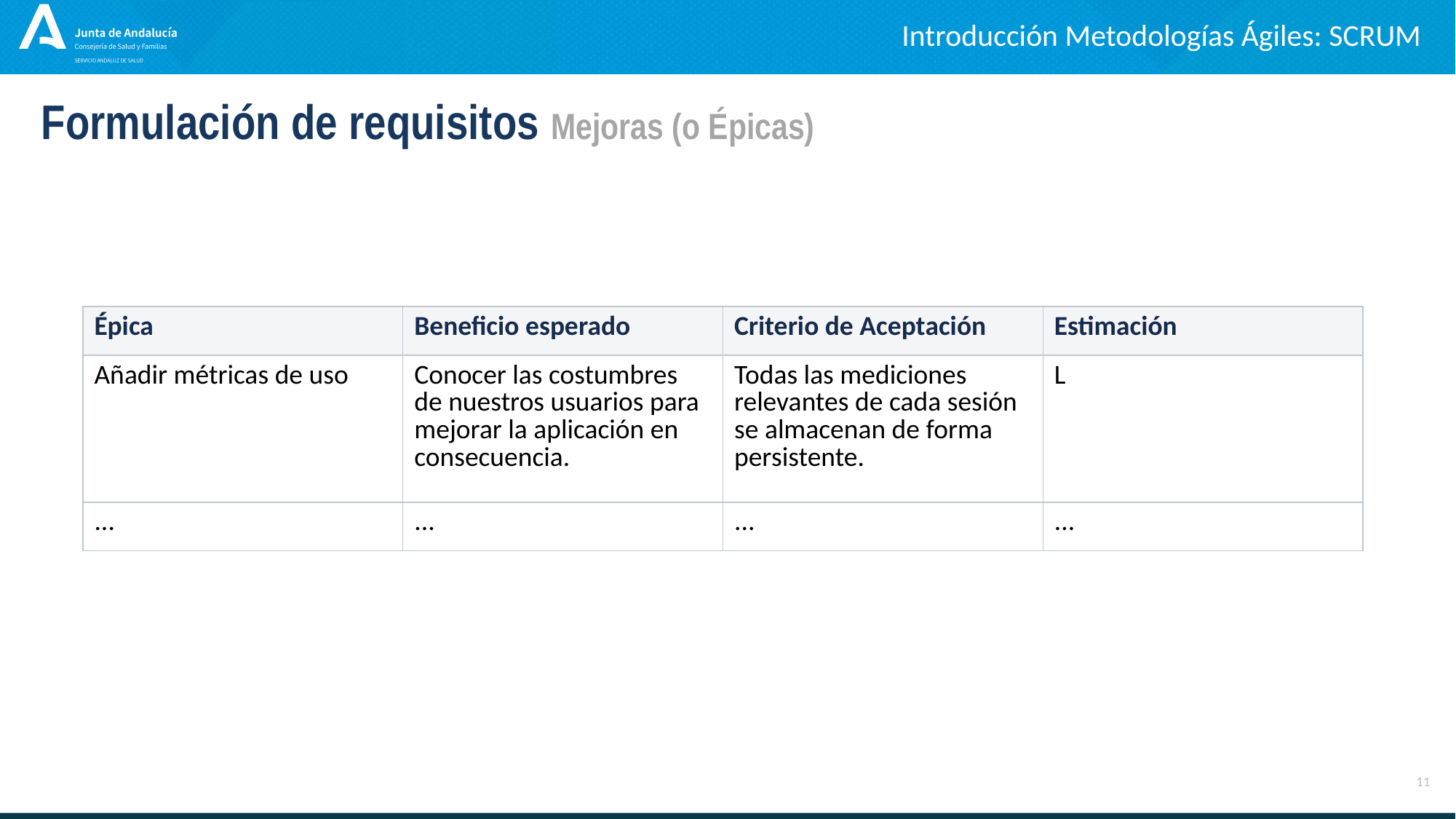

Introducción Metodologías Ágiles: SCRUM

Formulación de requisitos Mejoras (o Épicas)

| Épica | Beneficio esperado | Criterio de Aceptación | Estimación |
| --- | --- | --- | --- |
| Añadir métricas de uso | Conocer las costumbres de nuestros usuarios para mejorar la aplicación en consecuencia. | Todas las mediciones relevantes de cada sesión se almacenan de forma persistente. | L |
| ... | ... | ... | ... |
11